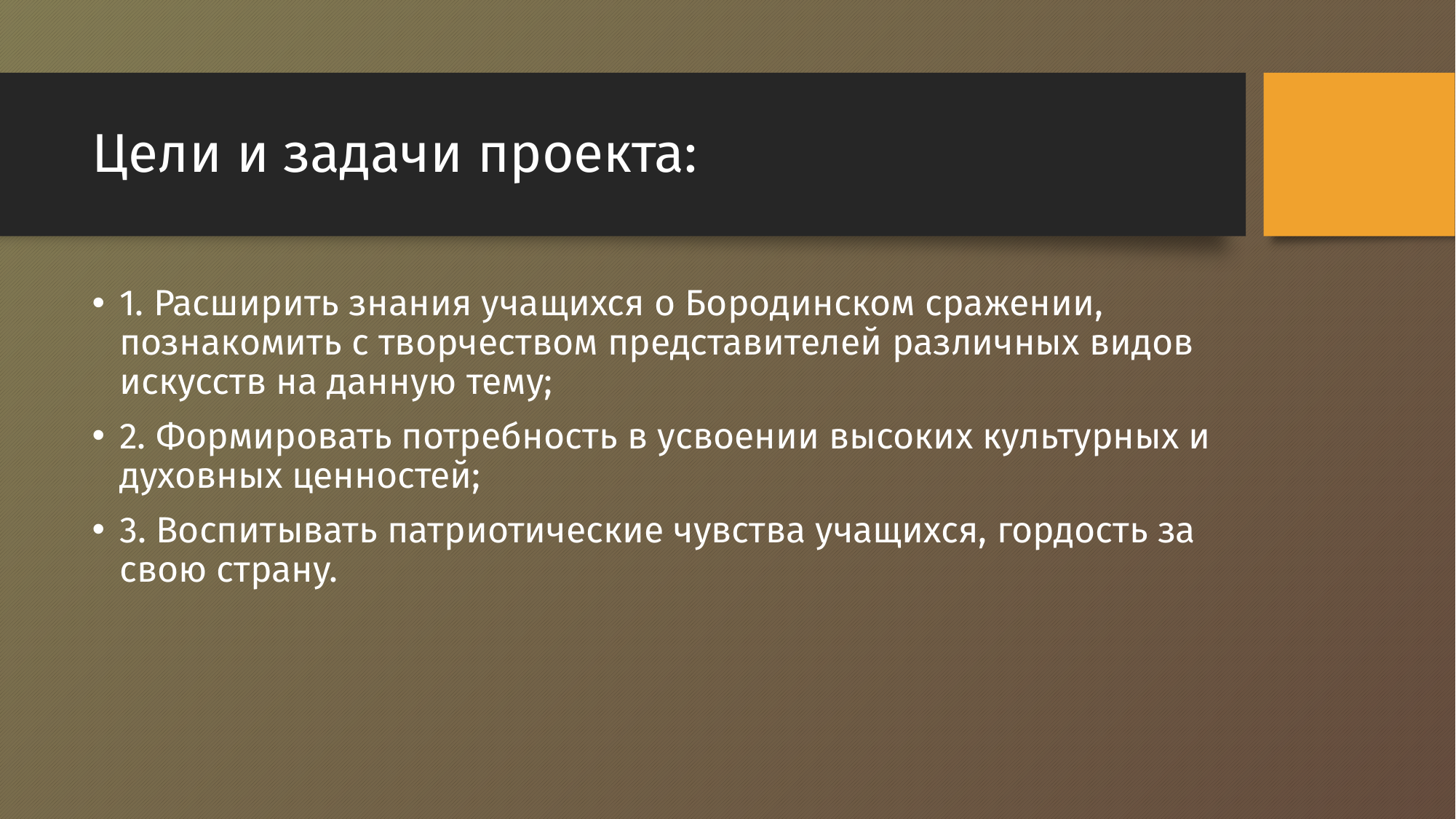

# Цели и задачи проекта:
1. Расширить знания учащихся о Бородинском сражении, познакомить с творчеством представителей различных видов искусств на данную тему;
2. Формировать потребность в усвоении высоких культурных и духовных ценностей;
3. Воспитывать патриотические чувства учащихся, гордость за свою страну.